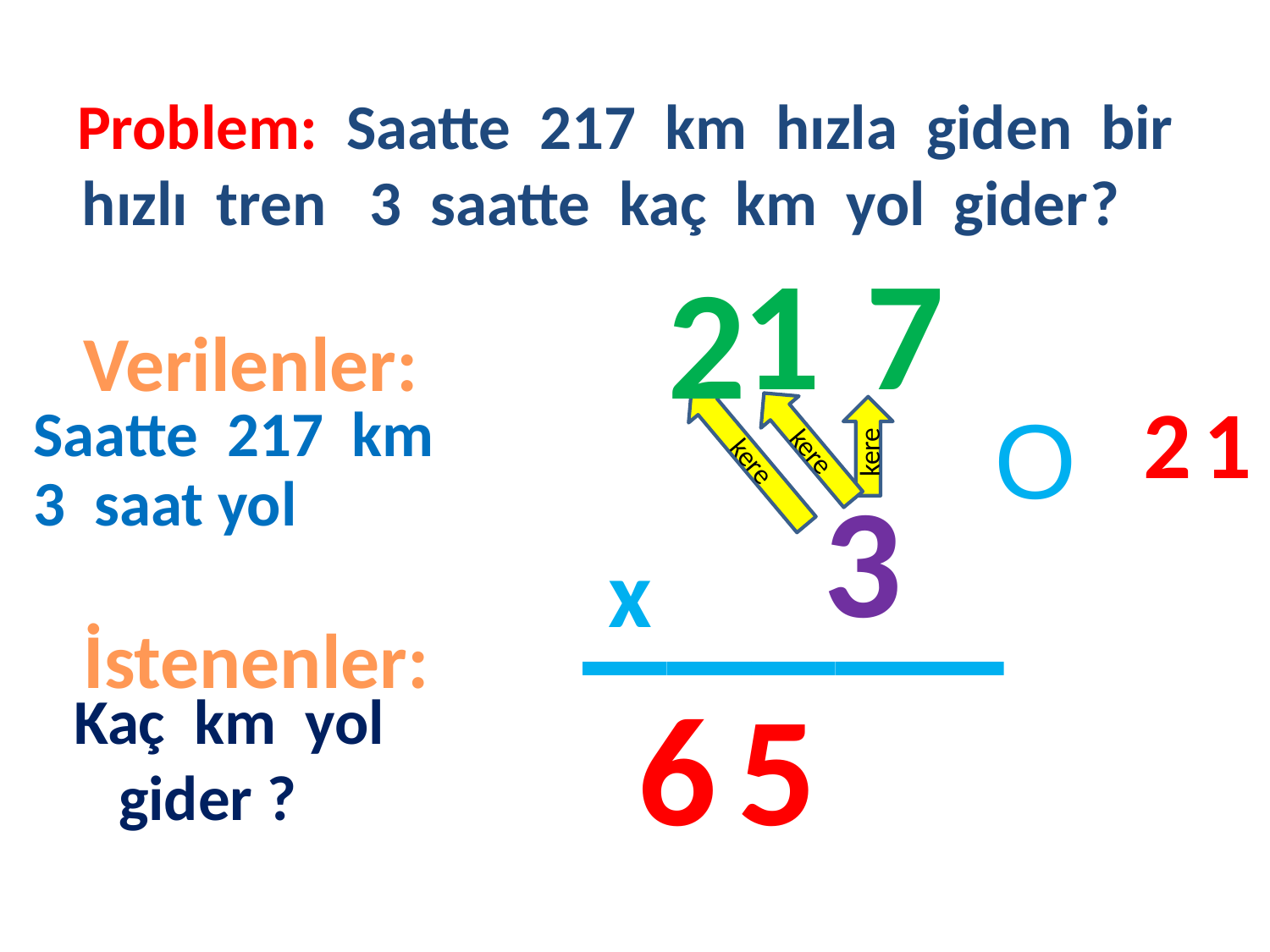

Problem:  Saatte  217  km  hızla  giden  bir   hızlı  tren   3  saatte  kaç  km  yol  gider?
 1
7
2
#
Verilenler:

kere
kere
2
1
Saatte  217  km
O
kere

3  saat yol
3
_____

x
İstenenler:
6
5
Kaç  km  yol
gider ?